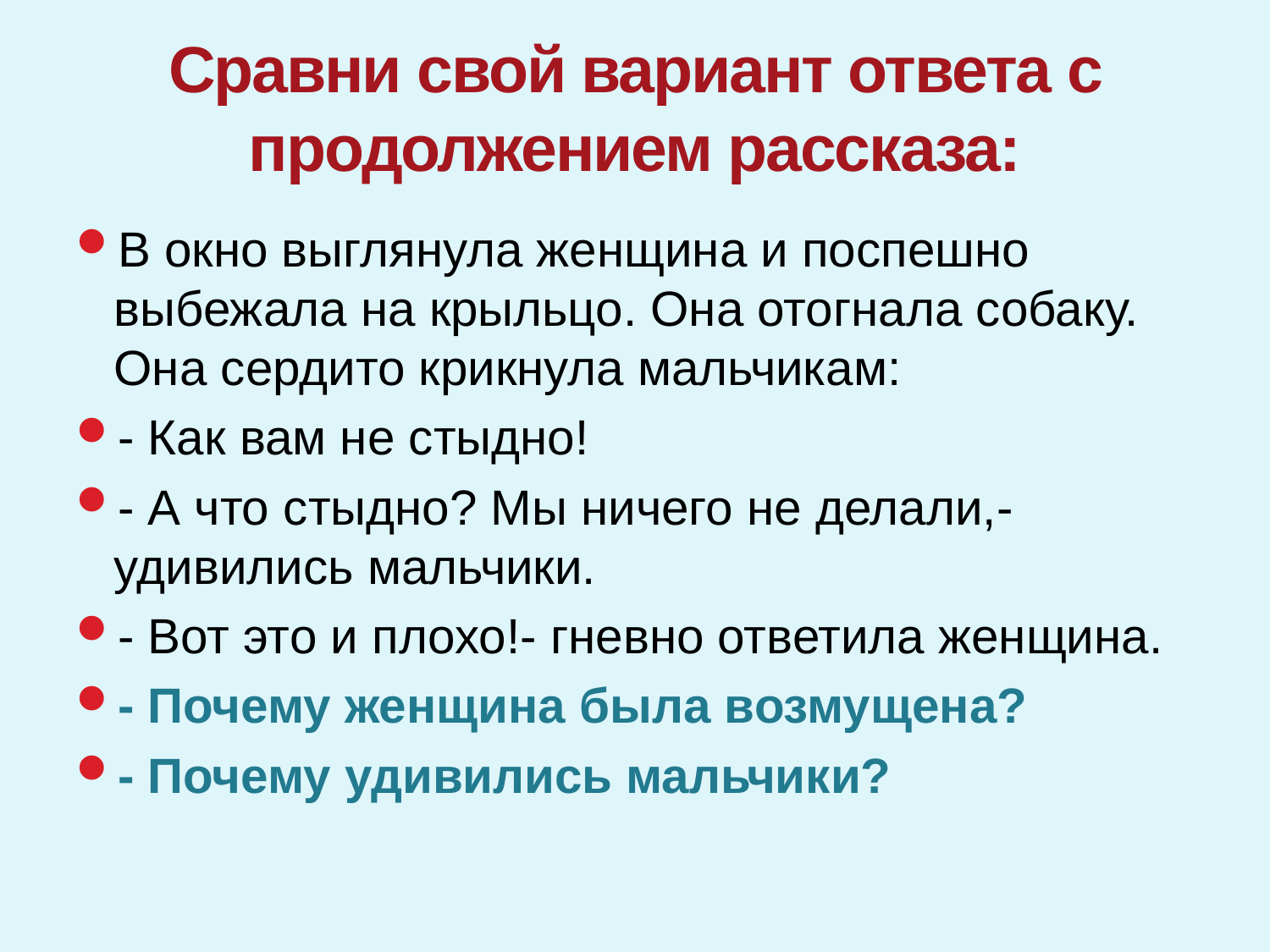

# Сравни свой вариант ответа с продолжением рассказа:
В окно выглянула женщина и поспешно выбежала на крыльцо. Она отогнала собаку. Она сердито крикнула мальчикам:
- Как вам не стыдно!
- А что стыдно? Мы ничего не делали,- удивились мальчики.
- Вот это и плохо!- гневно ответила женщина.
- Почему женщина была возмущена?
- Почему удивились мальчики?